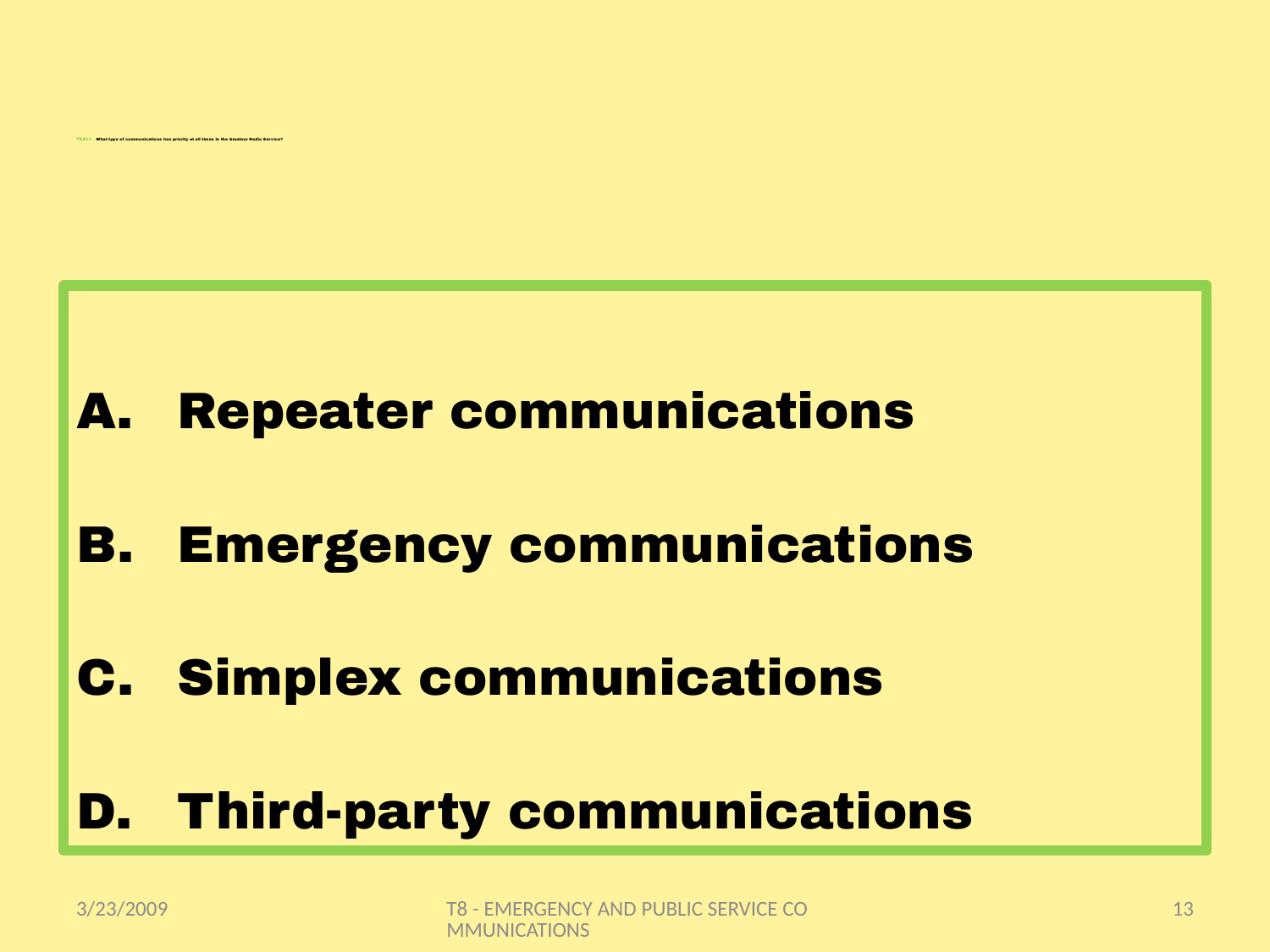

# T8A11 - What type of communications has priority at all times in the Amateur Radio Service?

Repeater communications
Emergency communications
Simplex communications
Third-party communications
3/23/2009
T8 - EMERGENCY AND PUBLIC SERVICE COMMUNICATIONS
13